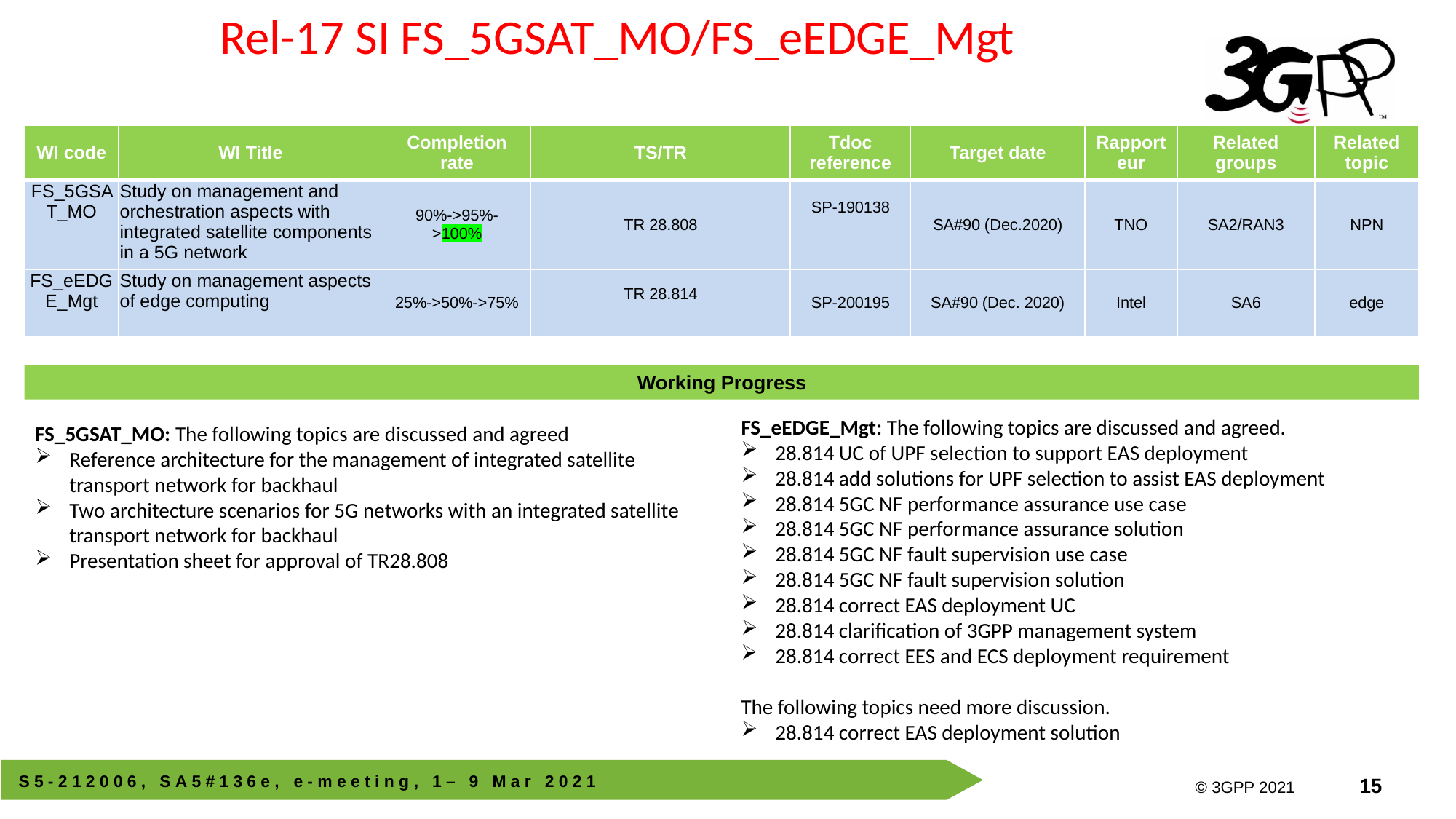

Rel-17 SI FS_5GSAT_MO/FS_eEDGE_Mgt
| WI code | WI Title | Completion rate | TS/TR | Tdoc reference | Target date | Rapporteur | Related groups | Related topic |
| --- | --- | --- | --- | --- | --- | --- | --- | --- |
| FS\_5GSAT\_MO | Study on management and orchestration aspects with integrated satellite components in a 5G network | 90%->95%->100% | TR 28.808 | SP-190138 | SA#90 (Dec.2020) | TNO | SA2/RAN3 | NPN |
| FS\_eEDGE\_Mgt | Study on management aspects of edge computing | 25%->50%->75% | TR 28.814 | SP-200195 | SA#90 (Dec. 2020) | Intel | SA6 | edge |
Working Progress
FS_eEDGE_Mgt: The following topics are discussed and agreed.
28.814 UC of UPF selection to support EAS deployment
28.814 add solutions for UPF selection to assist EAS deployment
28.814 5GC NF performance assurance use case
28.814 5GC NF performance assurance solution
28.814 5GC NF fault supervision use case
28.814 5GC NF fault supervision solution
28.814 correct EAS deployment UC
28.814 clarification of 3GPP management system
28.814 correct EES and ECS deployment requirement

The following topics need more discussion.
28.814 correct EAS deployment solution

FS_5GSAT_MO: The following topics are discussed and agreed
Reference architecture for the management of integrated satellite transport network for backhaul
Two architecture scenarios for 5G networks with an integrated satellite transport network for backhaul
Presentation sheet for approval of TR28.808